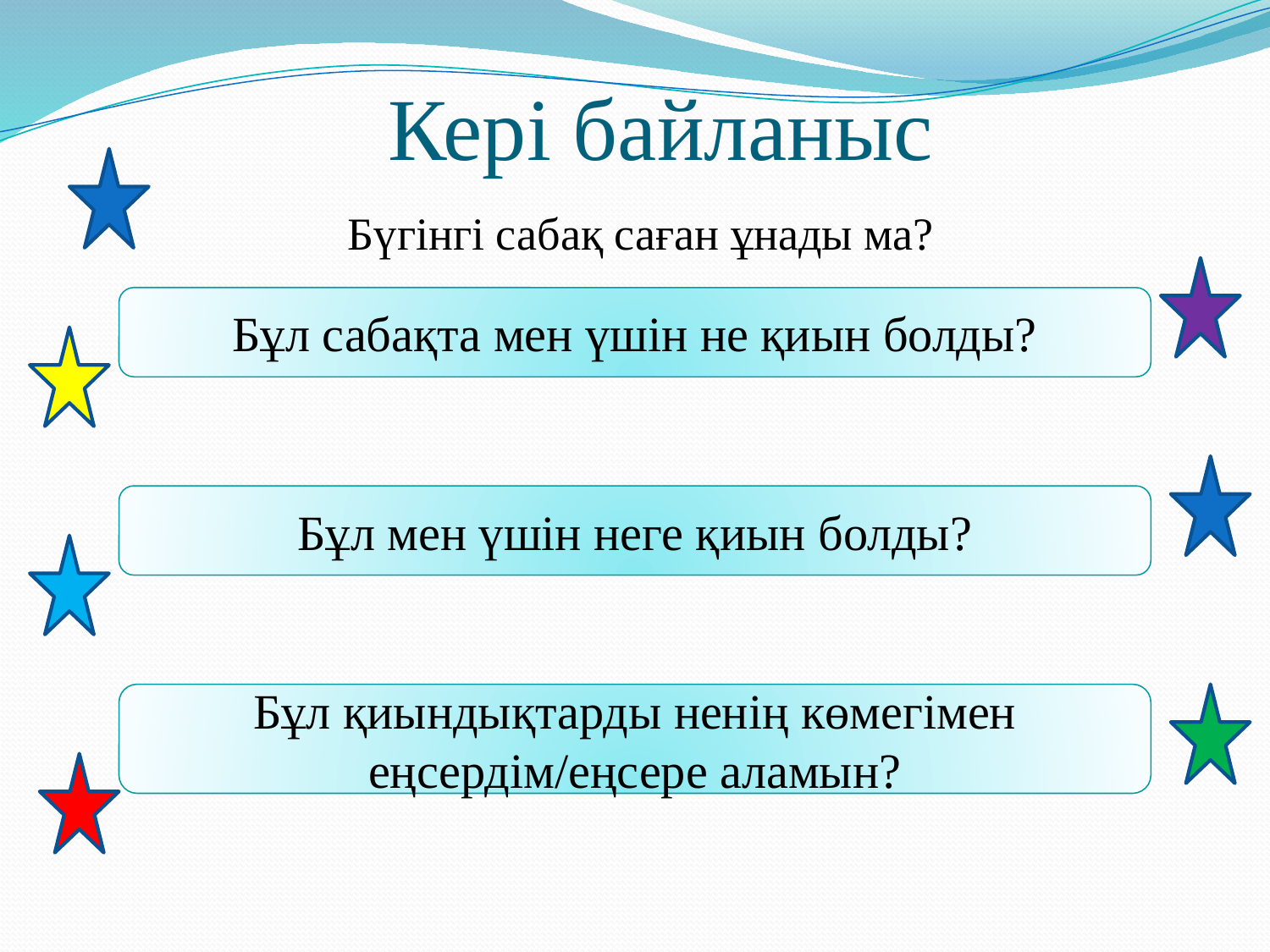

# Кері байланыс

Бүгінгі сабақ саған ұнады ма?

Бұл сабақта мен үшін не қиын болды?

Бұл мен үшін неге қиын болды?

Бұл қиындықтарды ненің көмегімен еңсердім/еңсере аламын?